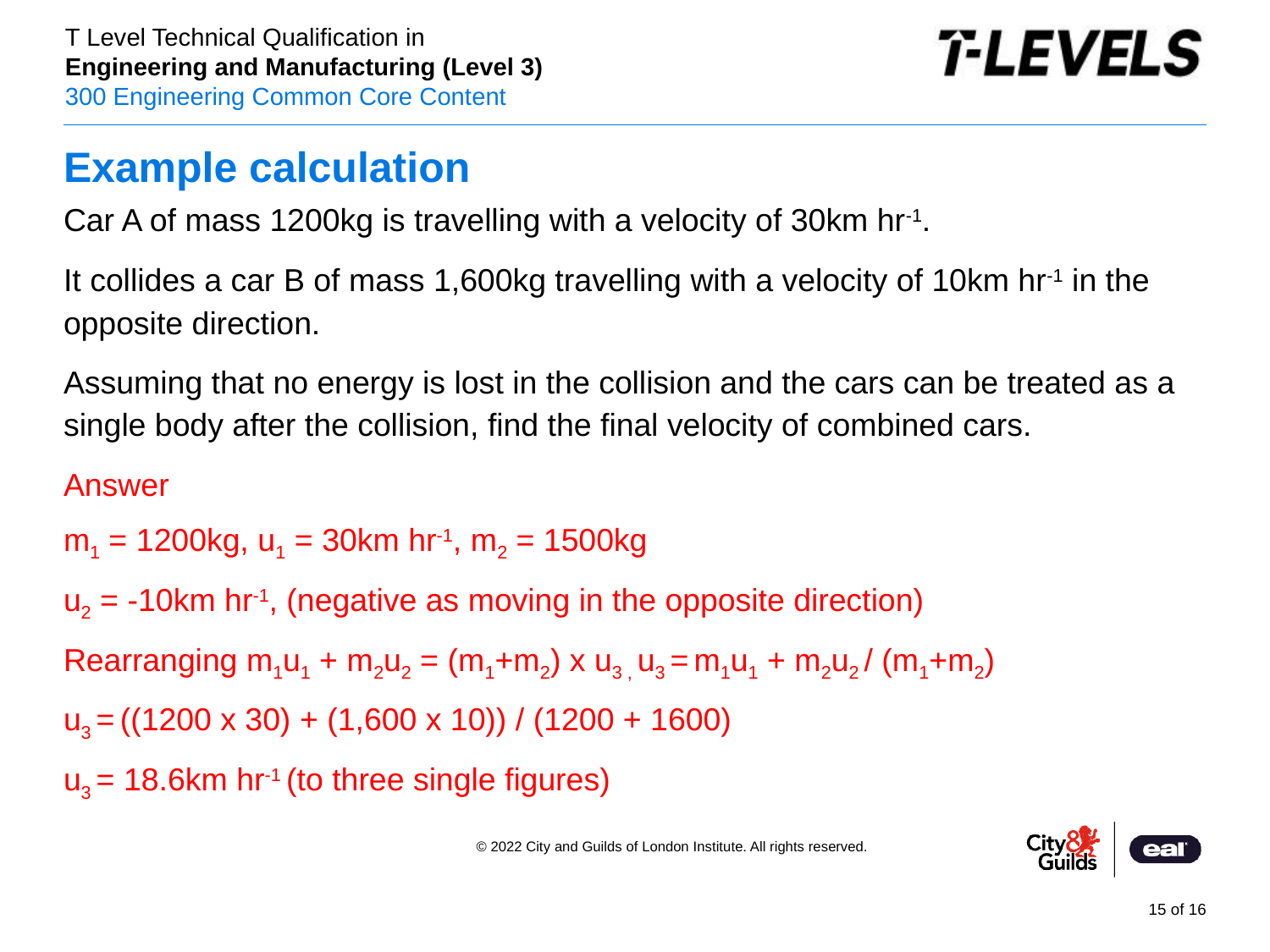

# Example calculation
Car A of mass 1200kg is travelling with a velocity of 30km hr-1.
It collides a car B of mass 1,600kg travelling with a velocity of 10km hr-1 in the opposite direction.
Assuming that no energy is lost in the collision and the cars can be treated as a single body after the collision, find the final velocity of combined cars.
Answer
m1 = 1200kg, u1 = 30km hr-1, m2 = 1500kg
u2 = -10km hr-1, (negative as moving in the opposite direction)
Rearranging m1u1 + m2u2 = (m1+m2) x u3 , u3 = m1u1 + m2u2 / (m1+m2)
u3 = ((1200 x 30) + (1,600 x 10)) / (1200 + 1600)
u3 = 18.6km hr-1 (to three single figures)